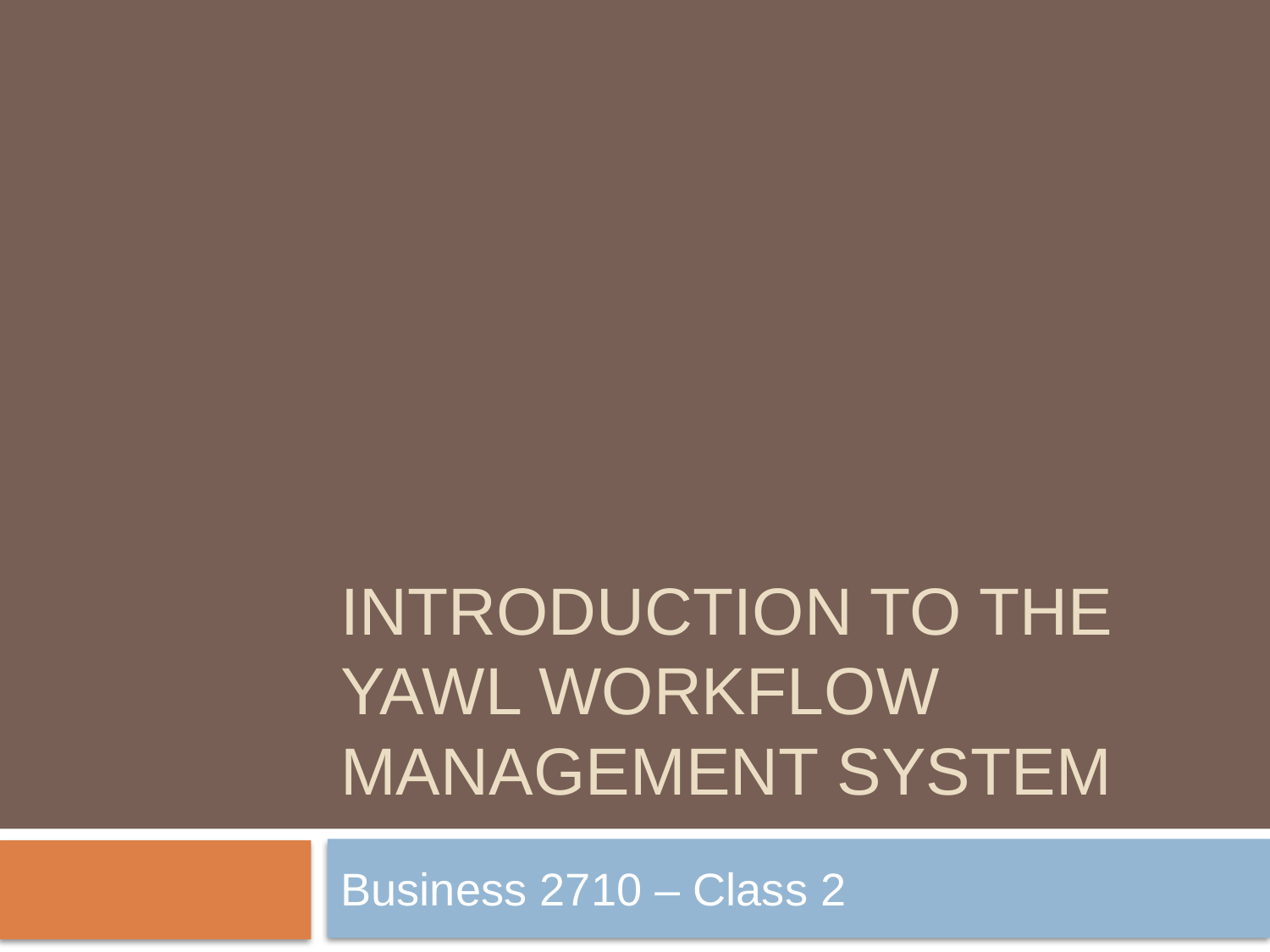

# Introduction to the YAWL WORKFLOW MANAGEMENT SYSTEM
Business 2710 – Class 2